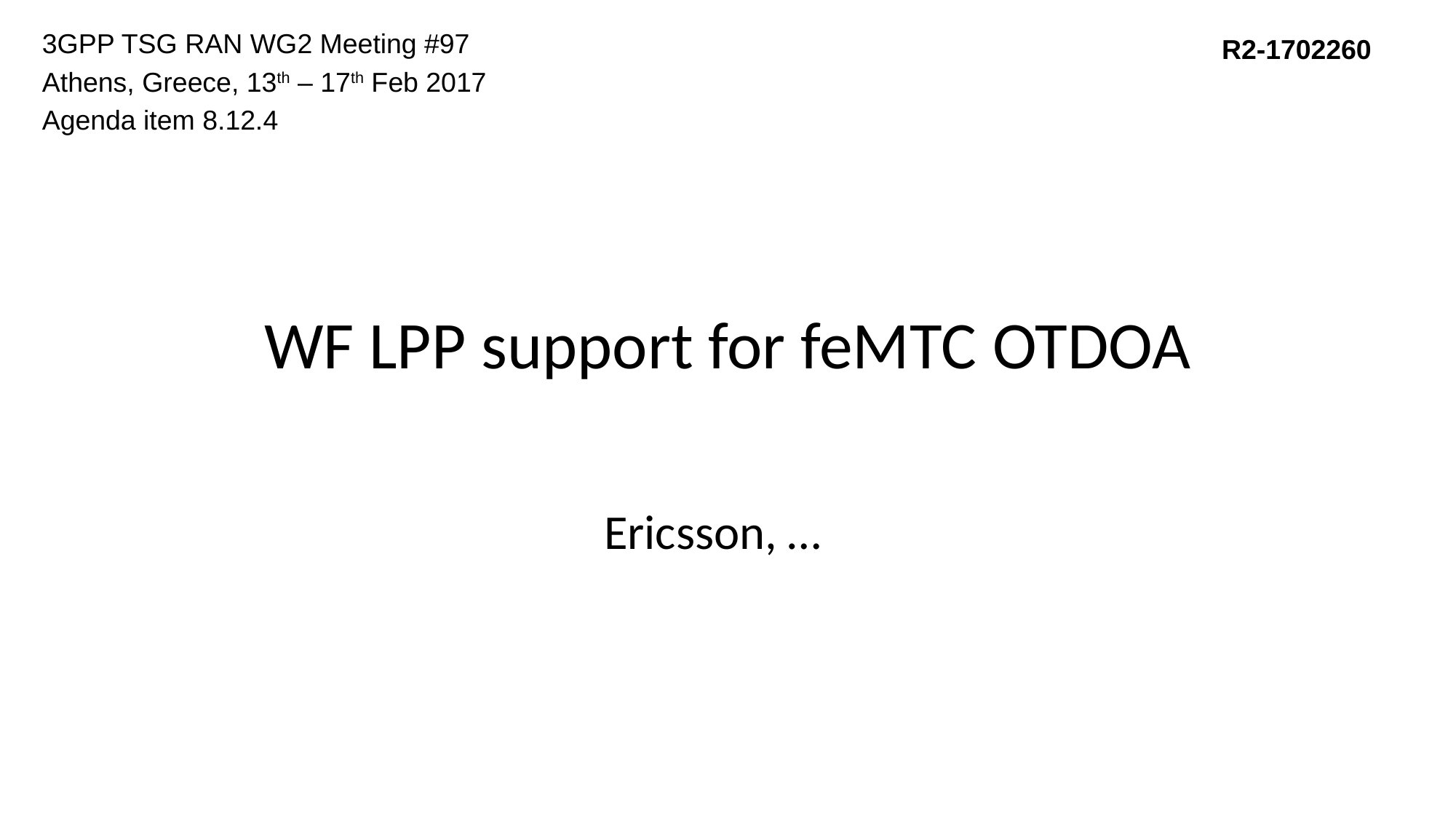

3GPP TSG RAN WG2 Meeting #97
Athens, Greece, 13th – 17th Feb 2017
Agenda item 8.12.4
R2-1702260
# WF LPP support for feMTC OTDOA
Ericsson, …